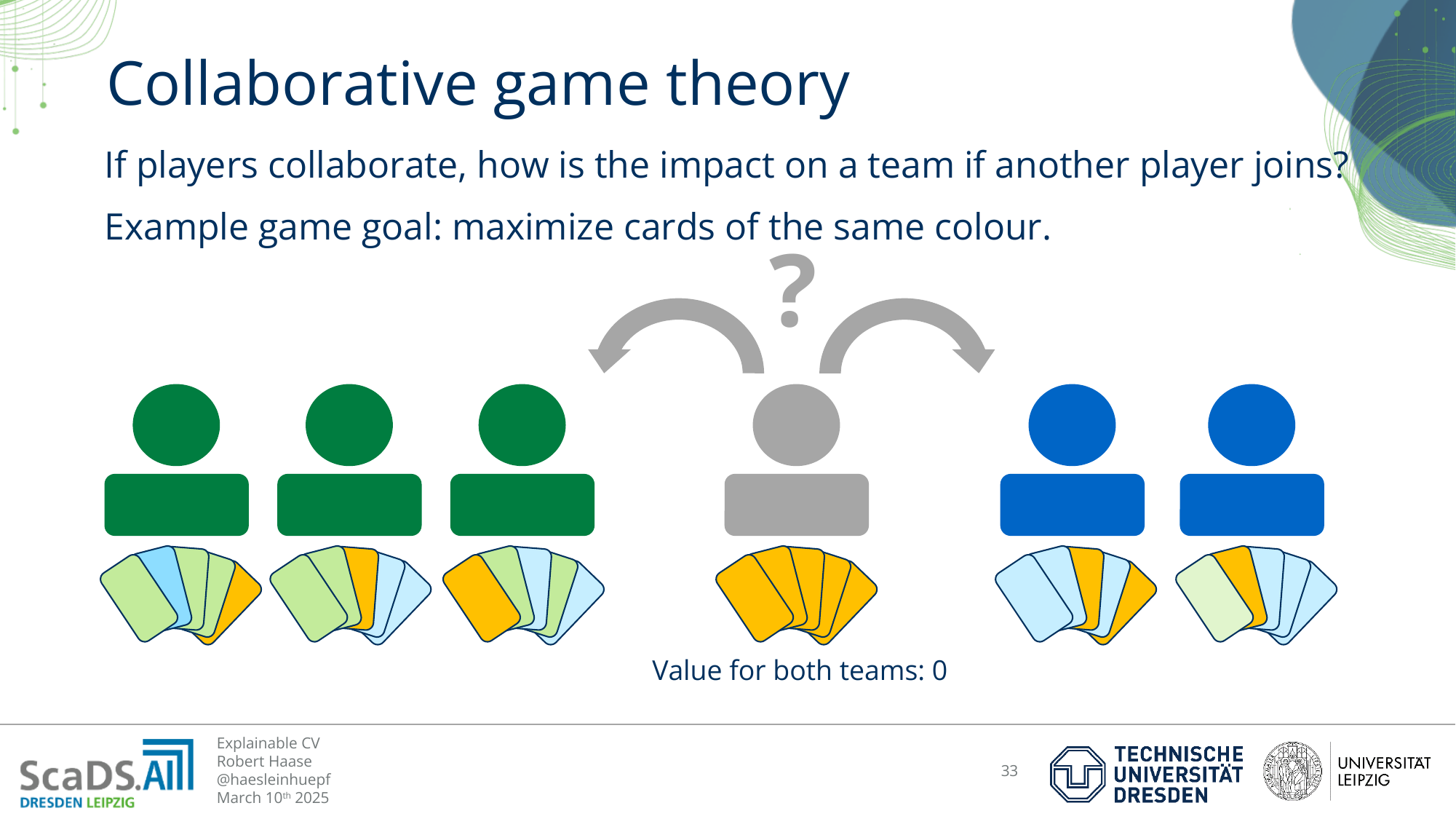

# Collaborative game theory
If players collaborate, how is the impact on a team if another player joins?
Example game goal: maximize cards of the same colour.
?

Value for both teams: 0